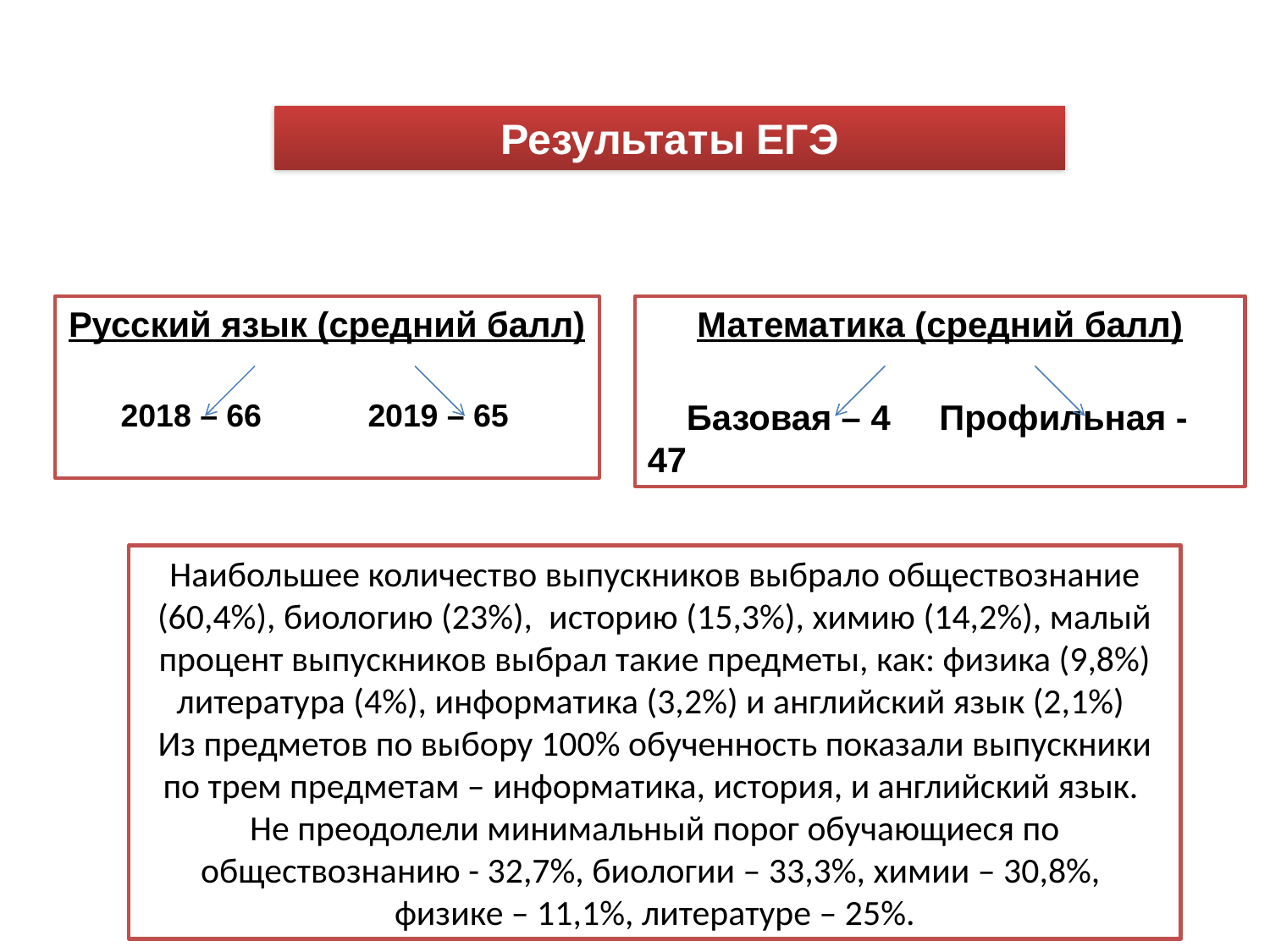

Результаты ЕГЭ
Русский язык (средний балл)

      2018 – 66            2019 – 65

Математика (средний балл)

    Базовая – 4     Профильная - 47
Наибольшее количество выпускников выбрало обществознание (60,4%), биологию (23%),  историю (15,3%), химию (14,2%), малый процент выпускников выбрал такие предметы, как: физика (9,8%) литература (4%), информатика (3,2%) и английский язык (2,1%)
Из предметов по выбору 100% обученность показали выпускники по трем предметам – информатика, история, и английский язык.
Не преодолели минимальный порог обучающиеся по обществознанию - 32,7%, биологии – 33,3%, химии – 30,8%,
физике – 11,1%, литературе – 25%.